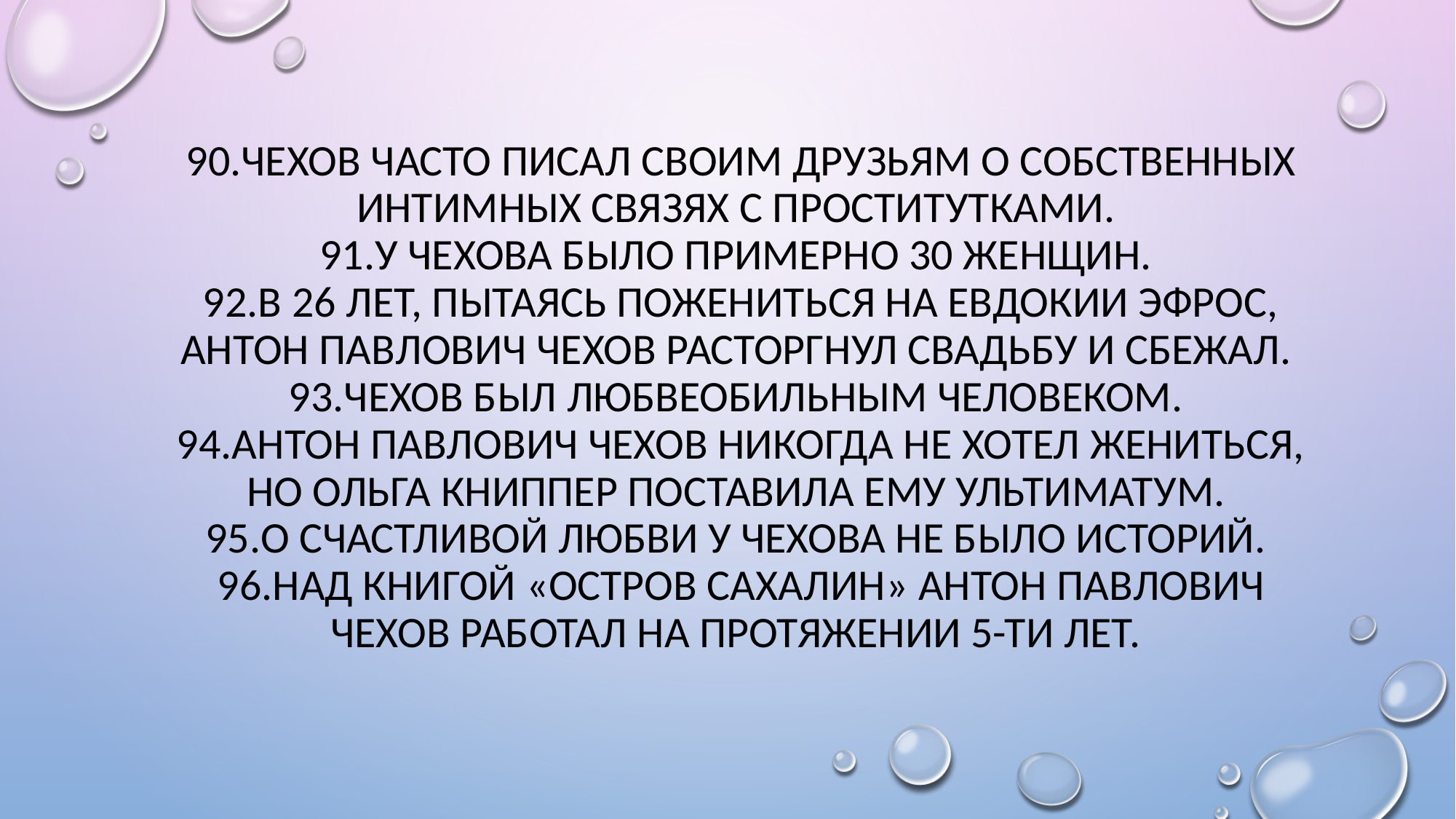

# 90.Чехов часто писал своим друзьям о собственных интимных связях с проститутками. 91.У Чехова было примерно 30 женщин. 92.В 26 лет, пытаясь пожениться на Евдокии Эфрос, Антон Павлович Чехов расторгнул свадьбу и сбежал. 93.Чехов был любвеобильным человеком. 94.Антон Павлович Чехов никогда не хотел жениться, но Ольга Книппер поставила ему ультиматум. 95.О счастливой любви у Чехова не было историй. 96.Над книгой «Остров Сахалин» Антон Павлович Чехов работал на протяжении 5-ти лет.